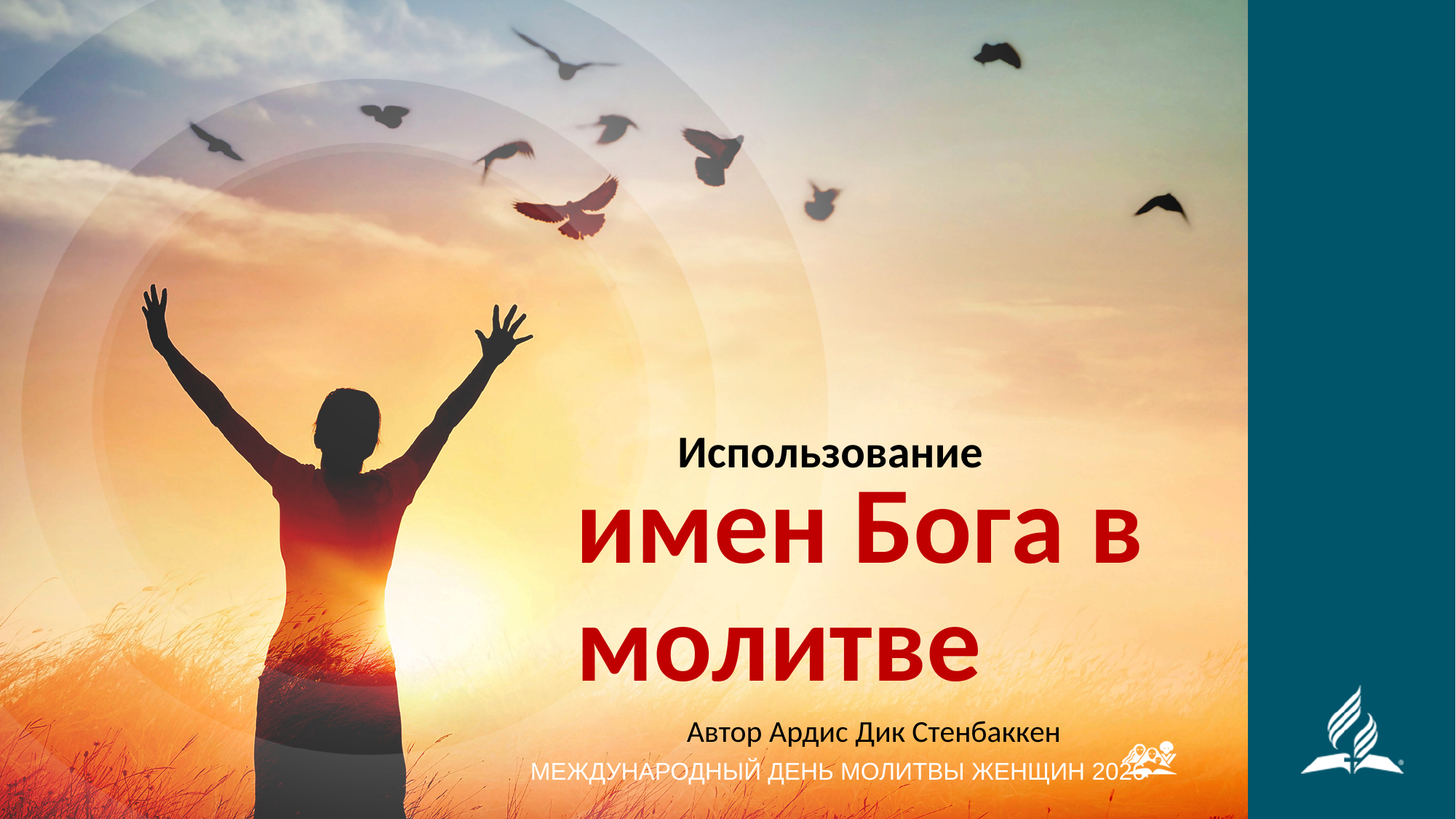

Использование
имен Бога в молитве
Автор Ардис Дик Стенбаккен

МЕЖДУНАРОДНЫЙ ДЕНЬ МОЛИТВЫ ЖЕНЩИН 2026